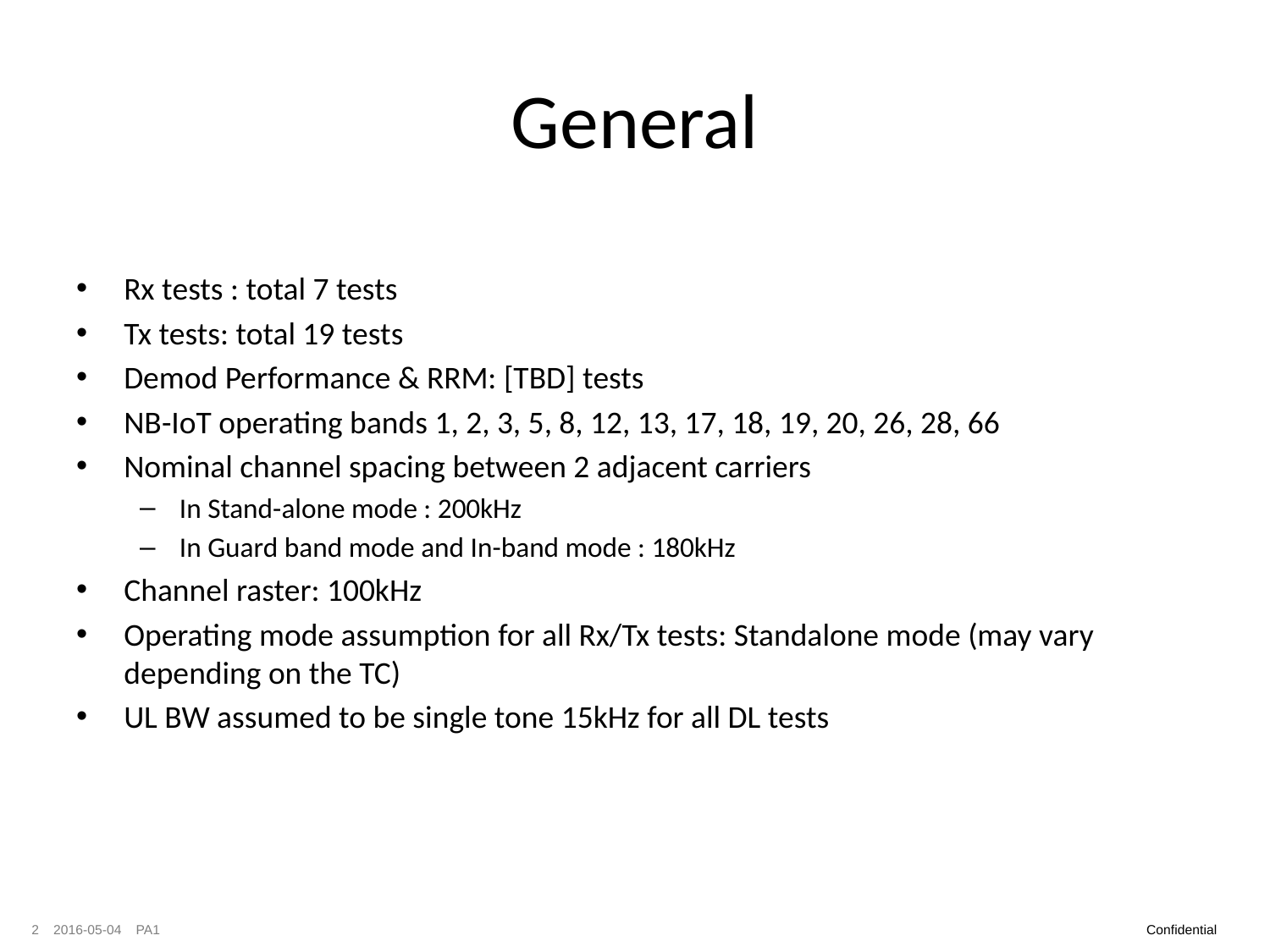

# General

Rx tests : total 7 tests
Tx tests: total 19 tests
Demod Performance & RRM: [TBD] tests
NB-IoT operating bands 1, 2, 3, 5, 8, 12, 13, 17, 18, 19, 20, 26, 28, 66
Nominal channel spacing between 2 adjacent carriers
In Stand-alone mode : 200kHz
In Guard band mode and In-band mode : 180kHz
Channel raster: 100kHz
Operating mode assumption for all Rx/Tx tests: Standalone mode (may vary depending on the TC)
UL BW assumed to be single tone 15kHz for all DL tests